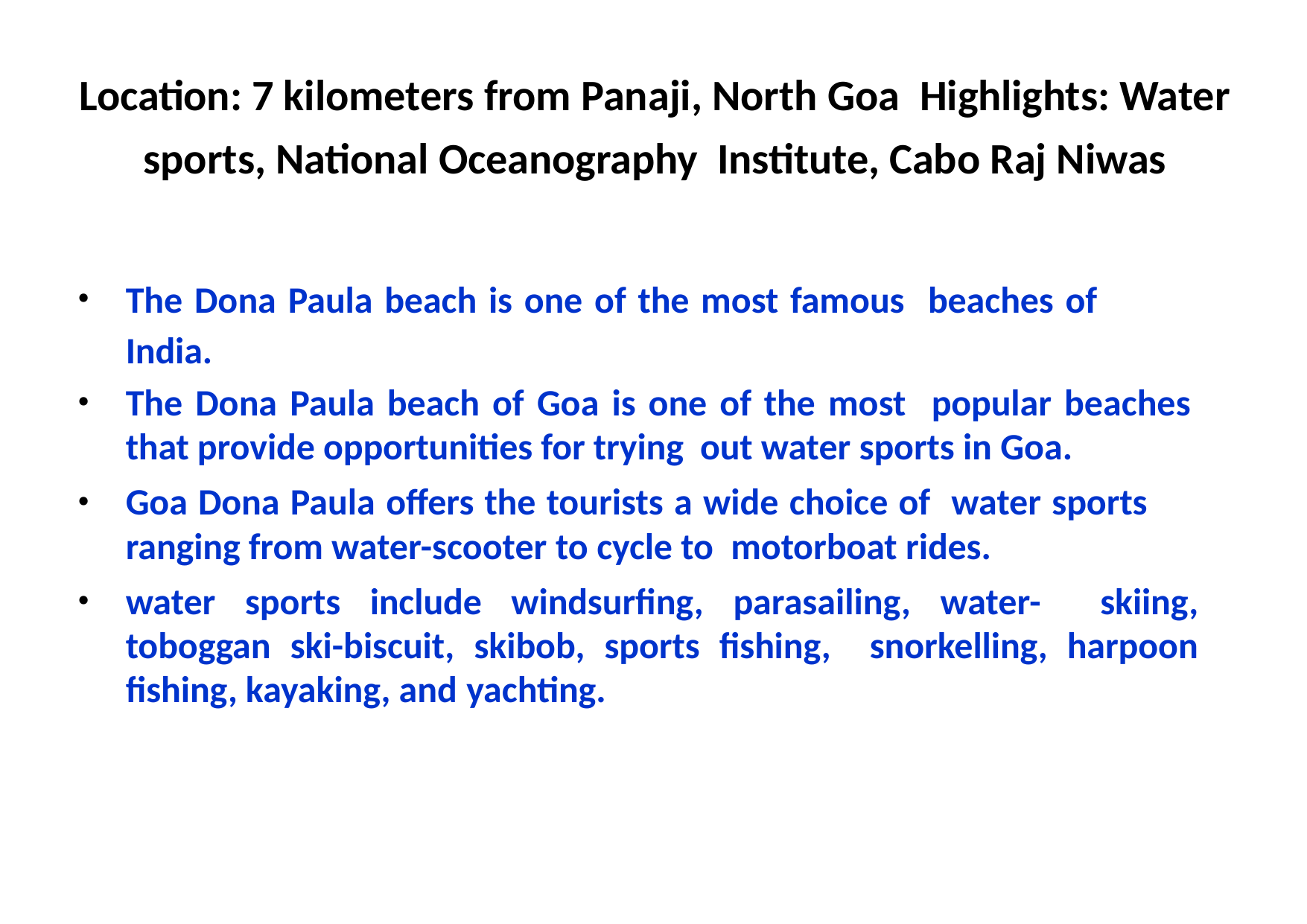

# Location: 7 kilometers from Panaji, North Goa  Highlights: Water sports, National Oceanography  Institute, Cabo Raj Niwas
The Dona Paula beach is one of the most famous  beaches of India.
The Dona Paula beach of Goa is one of the most  popular beaches that provide opportunities for trying  out water sports in Goa.
Goa Dona Paula offers the tourists a wide choice of  water sports ranging from water-scooter to cycle to  motorboat rides.
water sports include windsurfing, parasailing, water-  skiing, toboggan ski-biscuit, skibob, sports fishing,  snorkelling, harpoon fishing, kayaking, and yachting.